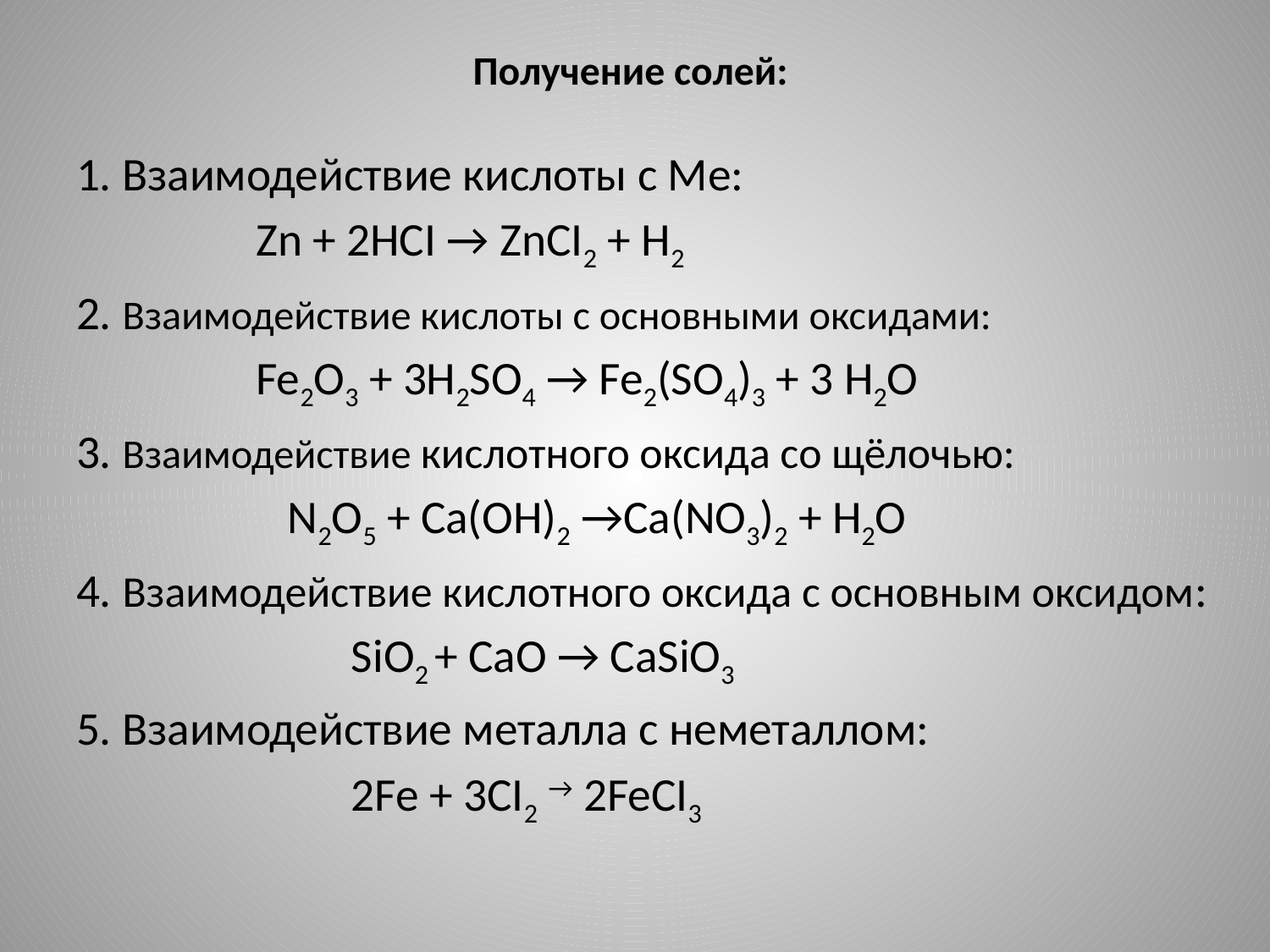

# Получение солей:
1. Взаимодействие кислоты с Ме:
                 Zn + 2HCI → ZnCI2 + H2
2. Взаимодействие кислоты с основными оксидами:
                 Fe2O3 + 3H2SO4 → Fe2(SO4)3 + 3 H2O
3. Взаимодействие кислотного оксида со щёлочью:
                    N2O5 + Ca(OH)2 →Ca(NO3)2 + H2O
4. Взаимодействие кислотного оксида с основным оксидом:
                          SiO2 + CaO → CaSiO3
5. Взаимодействие металла с неметаллом:
                          2Fe + 3CI2 → 2FeCI3